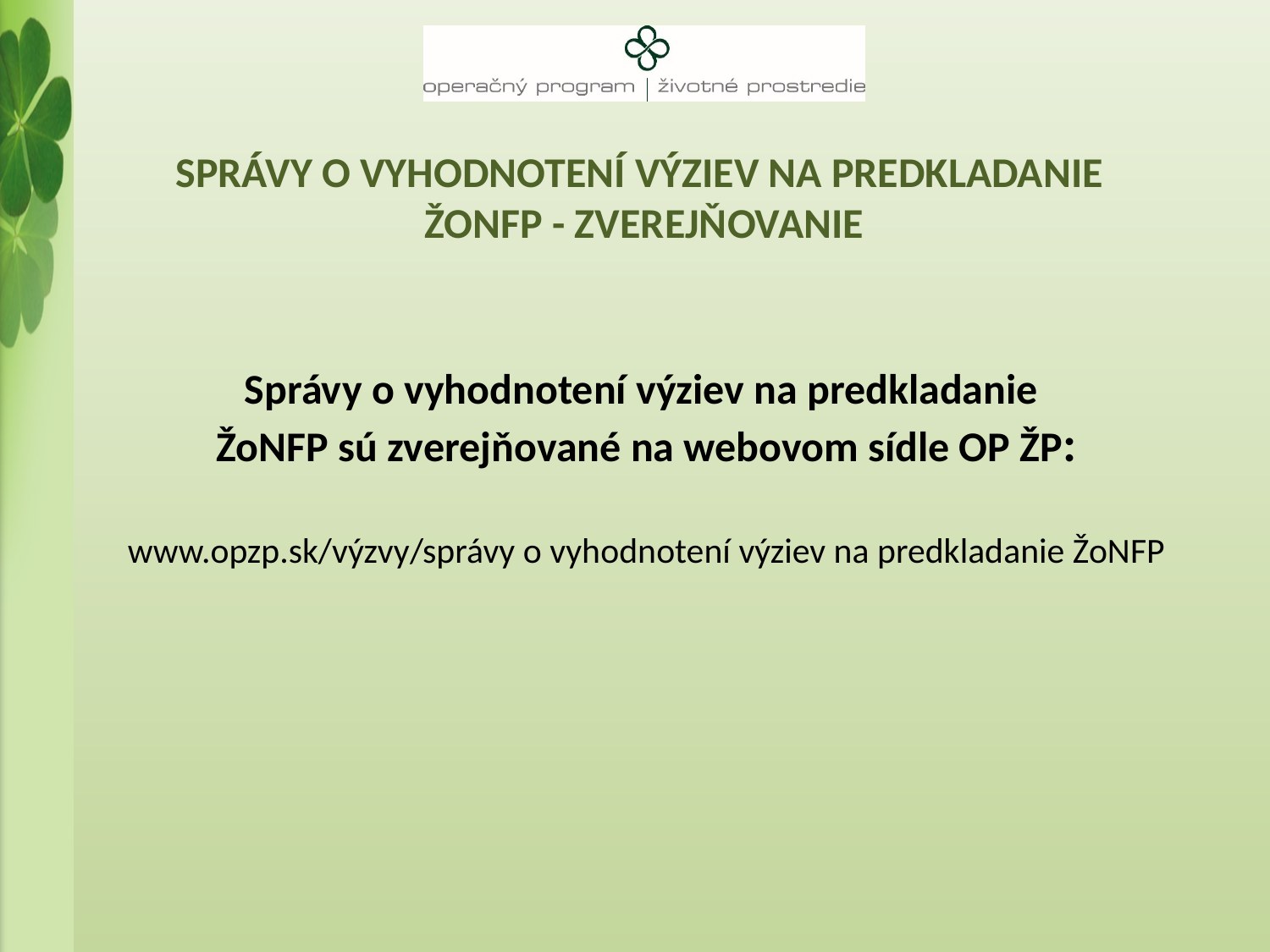

# Správy o vyhodnotení výziev na predkladanie ŽoNFP - Zverejňovanie

Správy o vyhodnotení výziev na predkladanie
ŽoNFP sú zverejňované na webovom sídle OP ŽP:

www.opzp.sk/výzvy/správy o vyhodnotení výziev na predkladanie ŽoNFP